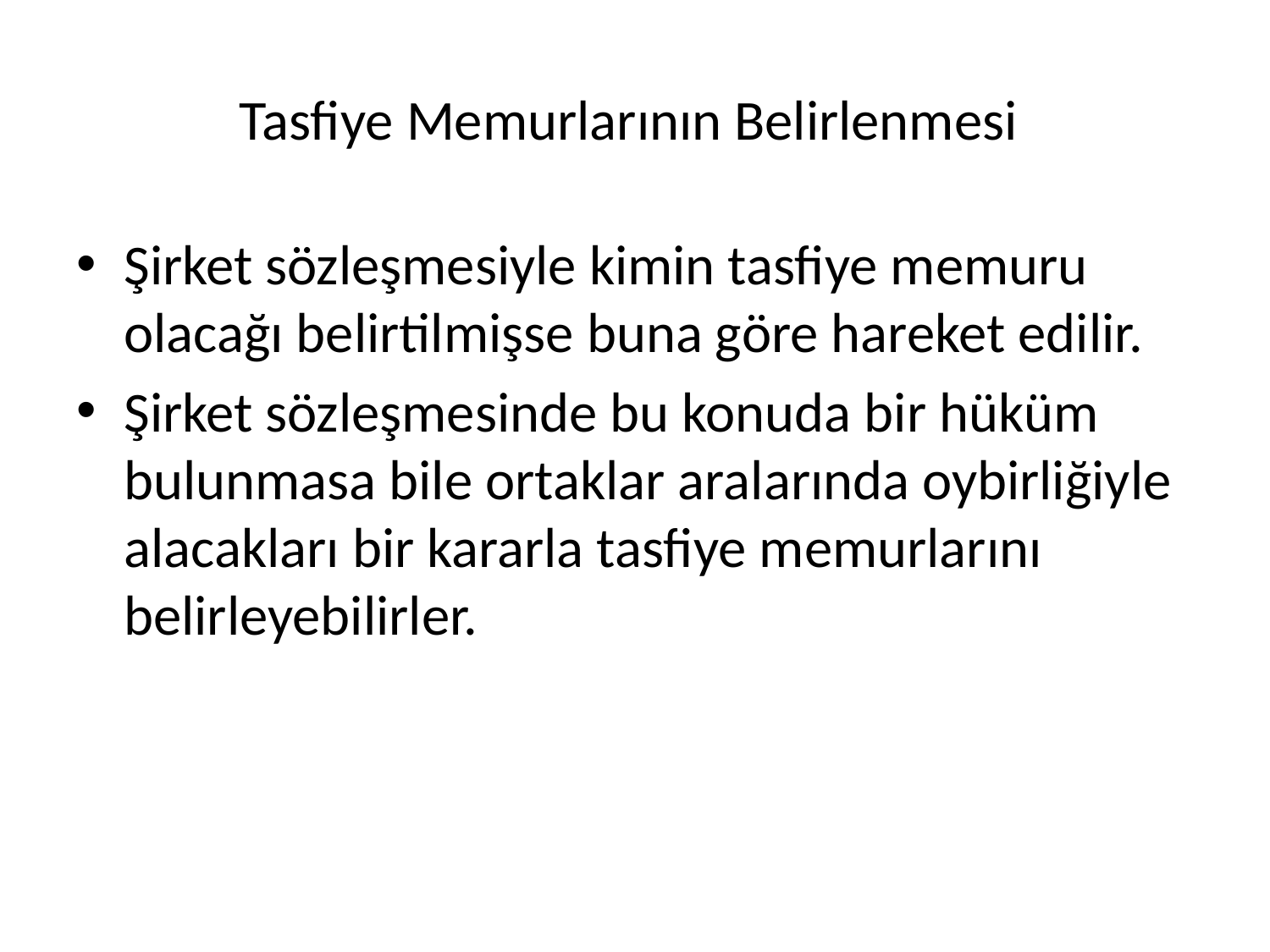

# Tasfiye Memurlarının Belirlenmesi
Şirket sözleşmesiyle kimin tasfiye memuru olacağı belirtilmişse buna göre hareket edilir.
Şirket sözleşmesinde bu konuda bir hüküm bulunmasa bile ortaklar aralarında oybirliğiyle alacakları bir kararla tasfiye memurlarını belirleyebilirler.